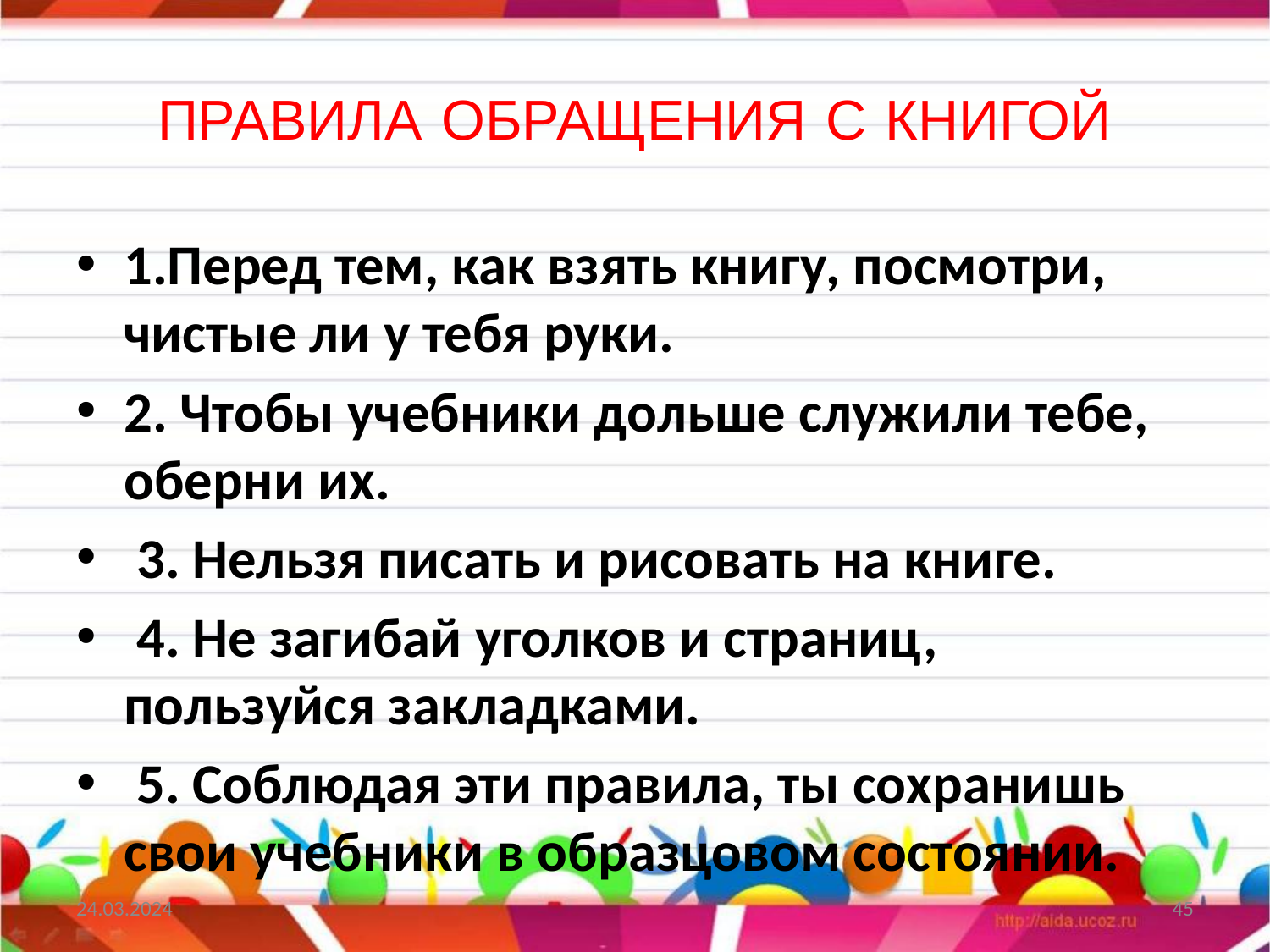

# ПРАВИЛА ОБРАЩЕНИЯ С КНИГОЙ
1.Перед тем, как взять книгу, посмотри, чистые ли у тебя руки.
2. Чтобы учебники дольше служили тебе, оберни их.
 3. Нельзя писать и рисовать на книге.
 4. Не загибай уголков и страниц, пользуйся закладками.
 5. Соблюдая эти правила, ты сохранишь свои учебники в образцовом состоянии.

24.03.2024
45